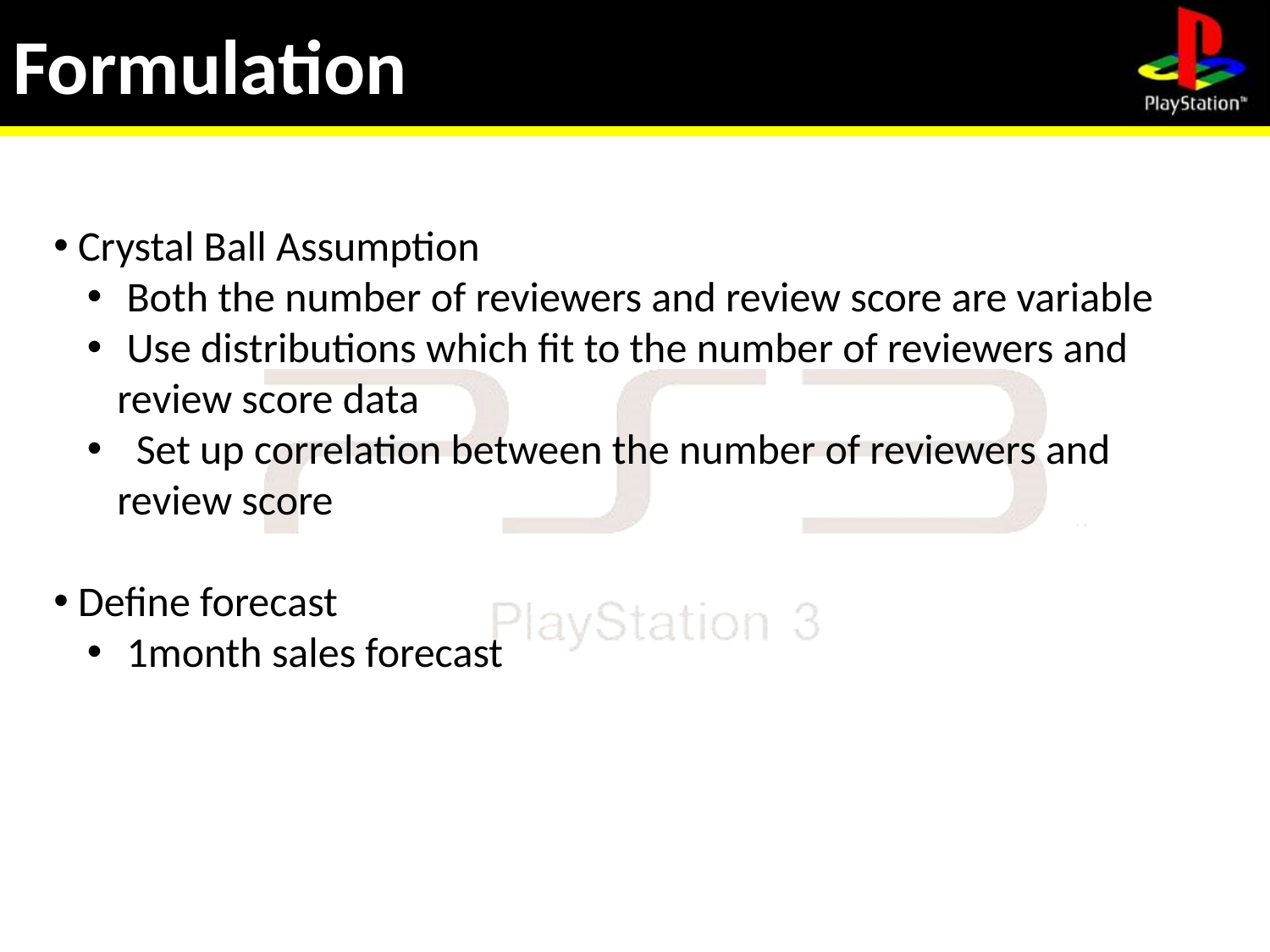

# Formulation
 Crystal Ball Assumption
 Both the number of reviewers and review score are variable
 Use distributions which fit to the number of reviewers and review score data
  Set up correlation between the number of reviewers and review score

 Define forecast
 1month sales forecast